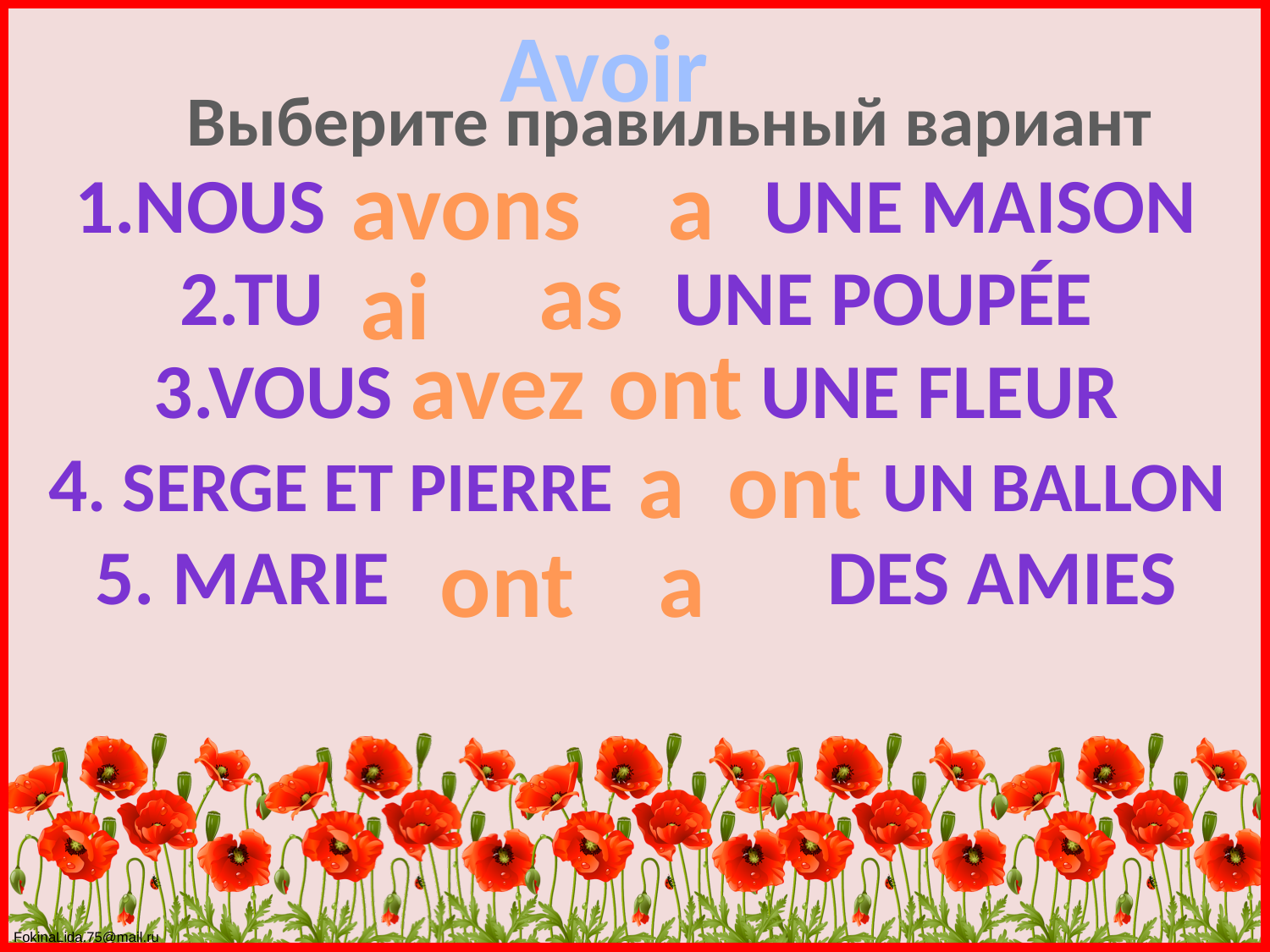

Avoir
Выберите правильный вариант
avons
a
1.Nous                         une maison
2.Tu                    une poupée
3.Vous                     une fleur
4. Serge et Pierre                 un ballon
5. Marie                         des amies

as
ai
avez
ont
a
ont
ont
a